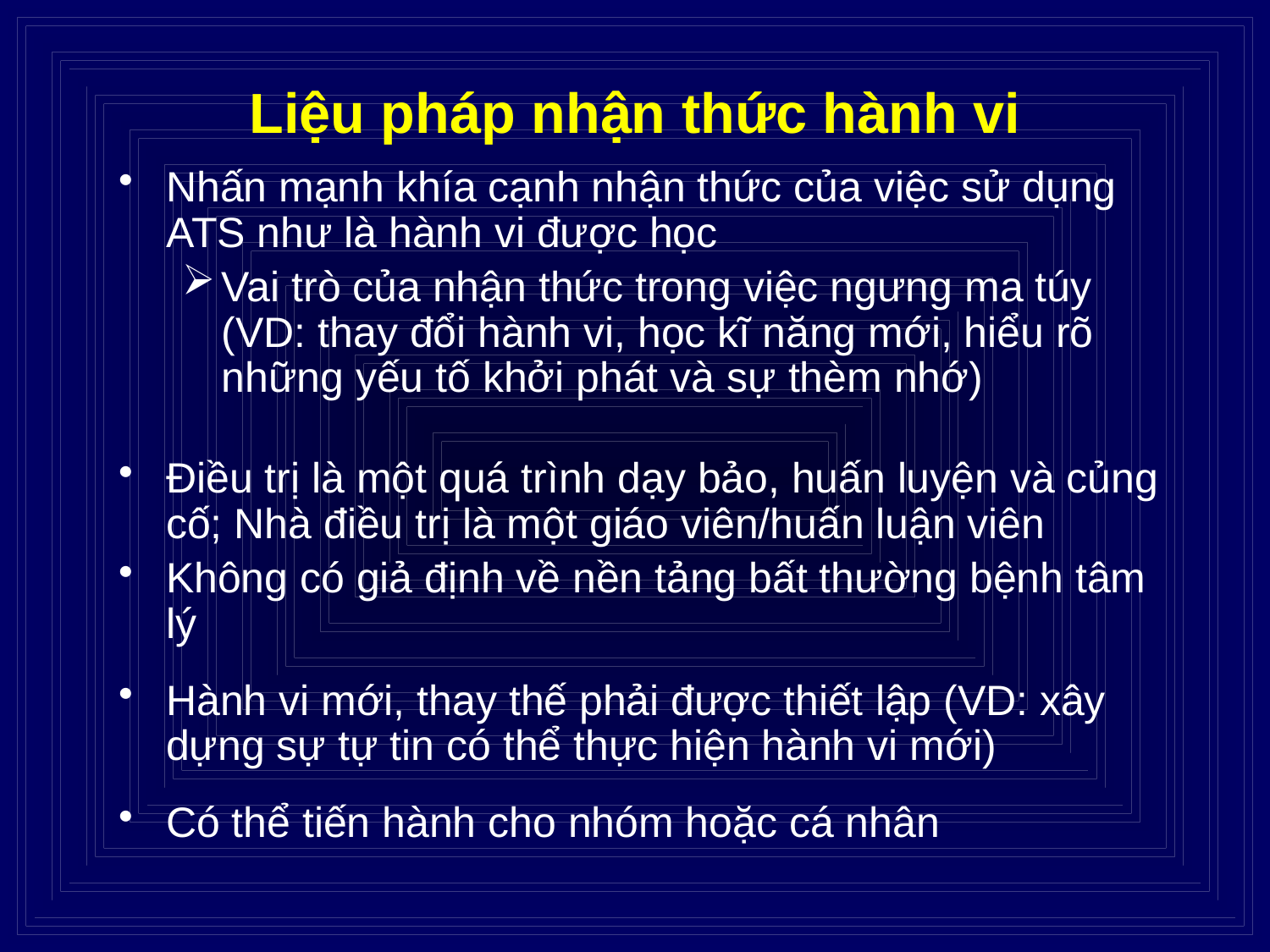

# Liệu pháp nhận thức hành vi
Nhấn mạnh khía cạnh nhận thức của việc sử dụng ATS như là hành vi được học
Vai trò của nhận thức trong việc ngưng ma túy (VD: thay đổi hành vi, học kĩ năng mới, hiểu rõ những yếu tố khởi phát và sự thèm nhớ)

Điều trị là một quá trình dạy bảo, huấn luyện và củng cố; Nhà điều trị là một giáo viên/huấn luận viên
Không có giả định về nền tảng bất thường bệnh tâm lý

Hành vi mới, thay thế phải được thiết lập (VD: xây dựng sự tự tin có thể thực hiện hành vi mới)

Có thể tiến hành cho nhóm hoặc cá nhân